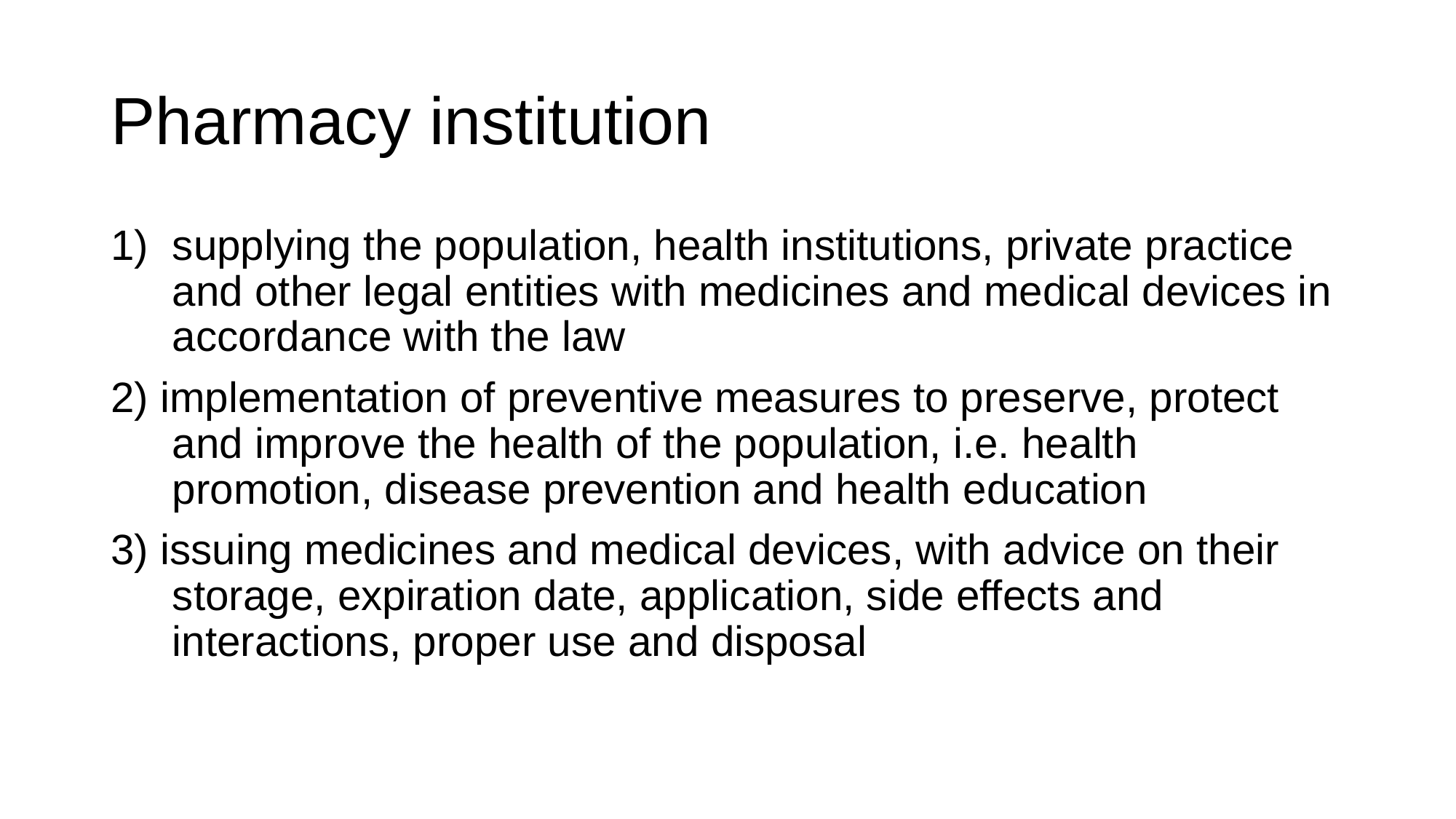

# Pharmacy institution
supplying the population, health institutions, private practice and other legal entities with medicines and medical devices in accordance with the law
2) implementation of preventive measures to preserve, protect and improve the health of the population, i.e. health promotion, disease prevention and health education
3) issuing medicines and medical devices, with advice on their storage, expiration date, application, side effects and interactions, proper use and disposal